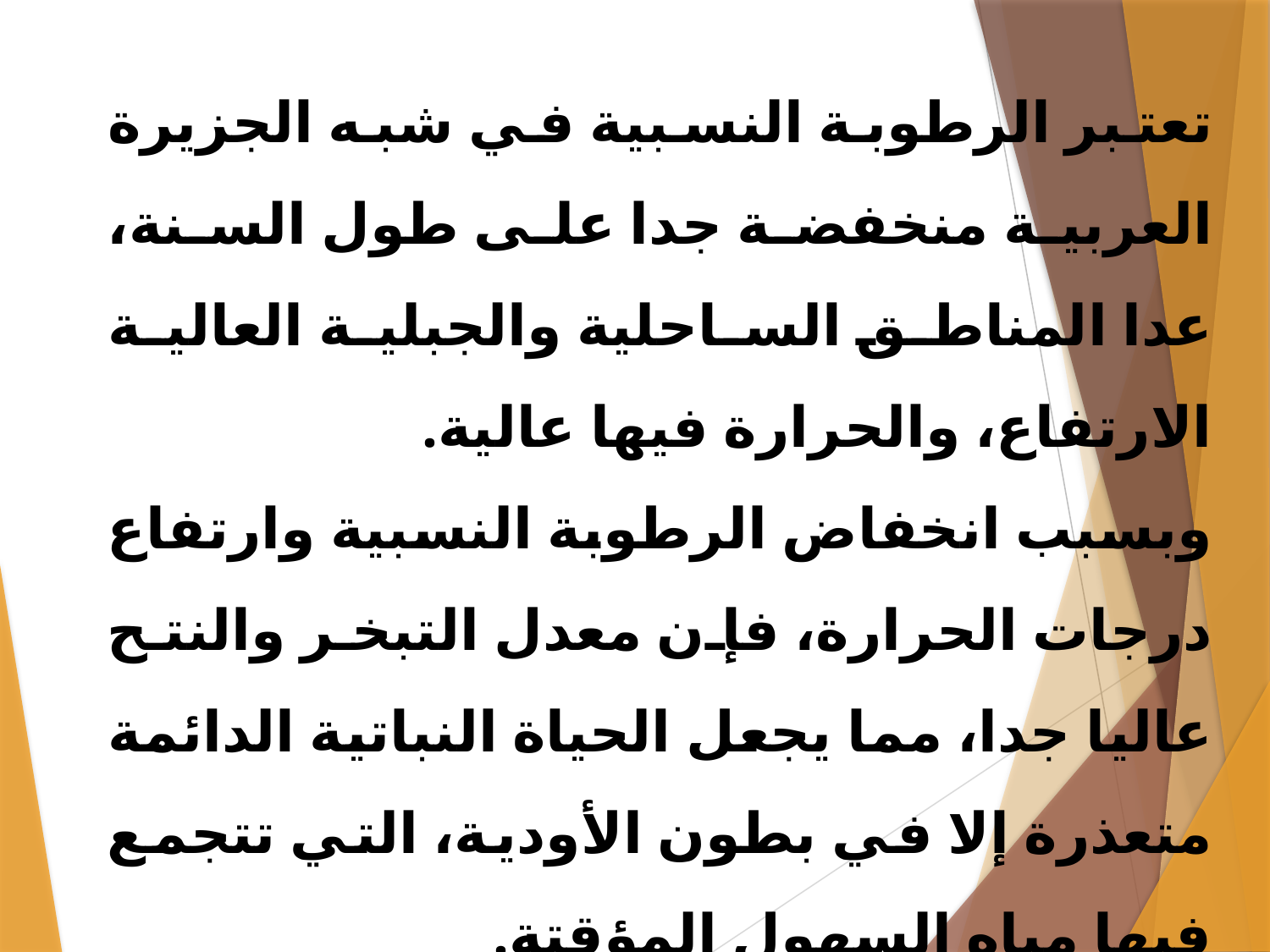

تعتبر الرطوبة النسبية في شبه الجزيرة العربية منخفضة جدا على طول السنة، عدا المناطق الساحلية والجبلية العالية الارتفاع، والحرارة فيها عالية.
وبسبب انخفاض الرطوبة النسبية وارتفاع درجات الحرارة، فإن معدل التبخر والنتح عاليا جدا، مما يجعل الحياة النباتية الدائمة متعذرة إلا في بطون الأودية، التي تتجمع فيها مياه السهول المؤقتة.